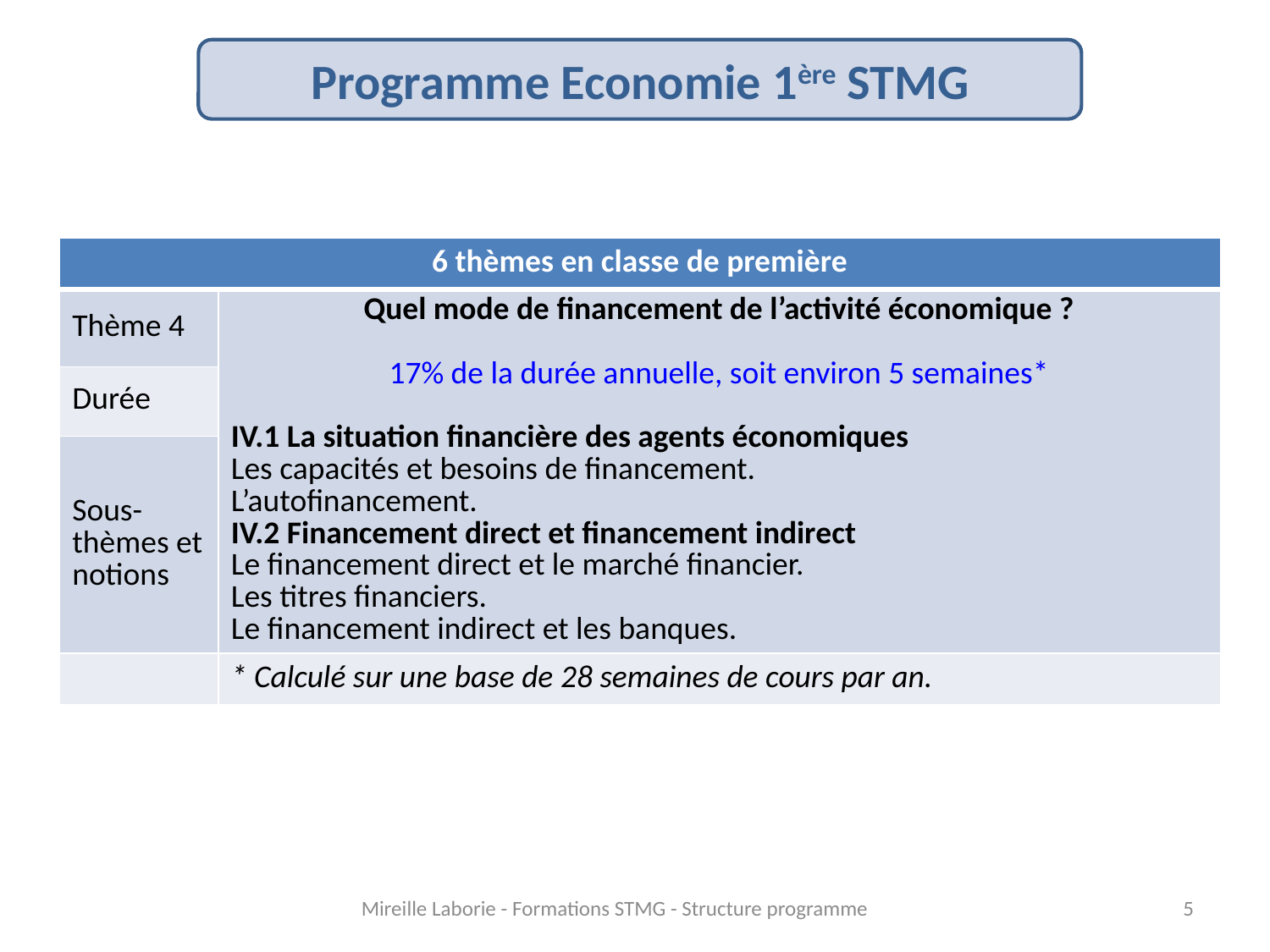

Programme Economie 1ère STMG
| 6 thèmes en classe de première |  |
| --- | --- |
| Thème 4 | Quel mode de financement de l’activité économique ? 17% de la durée annuelle, soit environ 5 semaines\* IV.1 La situation financière des agents économiques Les capacités et besoins de financement. L’autofinancement. IV.2 Financement direct et financement indirect Le financement direct et le marché financier. Les titres financiers. Le financement indirect et les banques. |
| Durée |  |
| Sous-thèmes et notions |  |
|  | \* Calculé sur une base de 28 semaines de cours par an. |
Mireille Laborie - Formations STMG - Structure programme
5